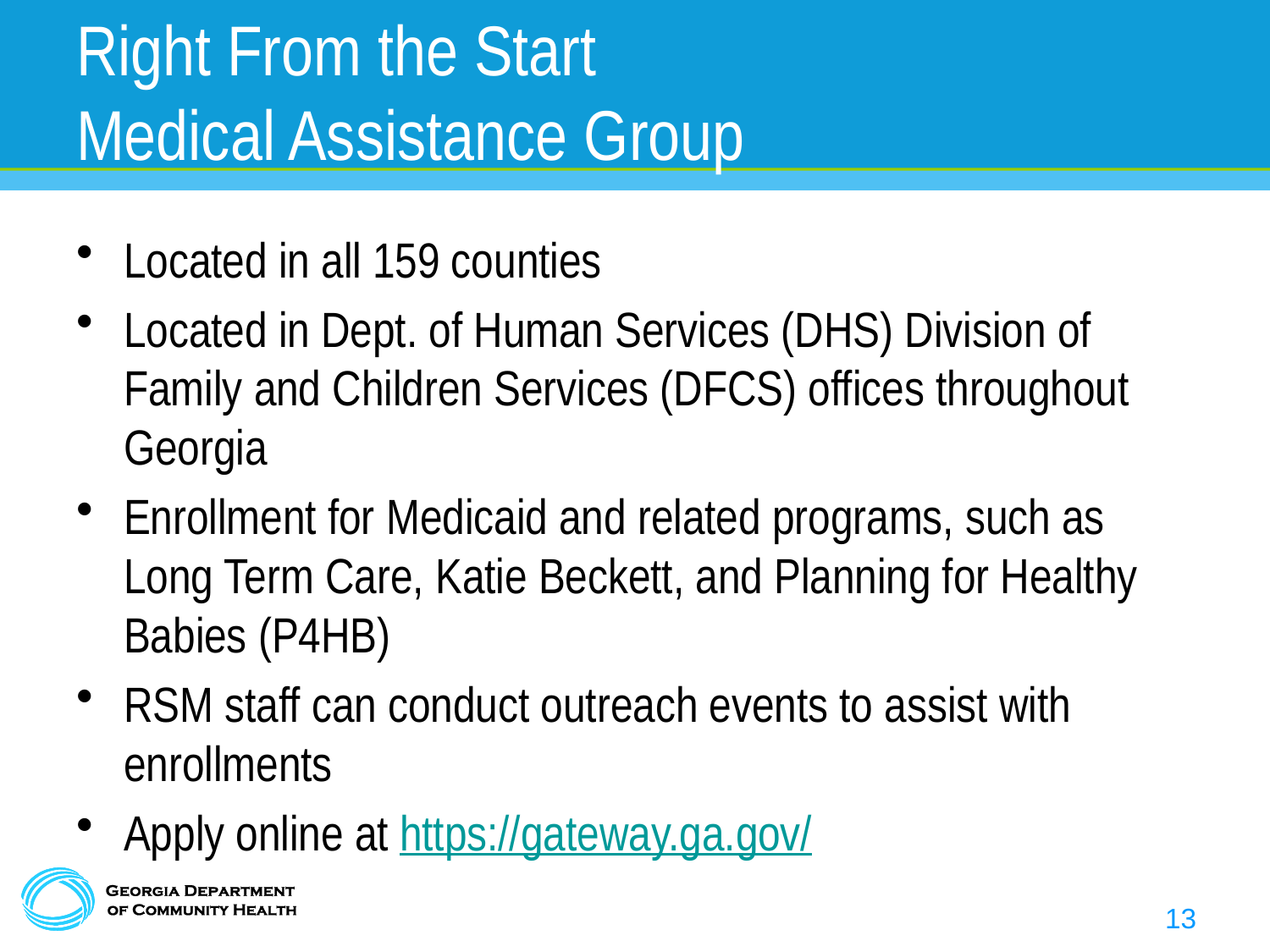

# Right From the Start Medical Assistance Group
Located in all 159 counties
Located in Dept. of Human Services (DHS) Division of Family and Children Services (DFCS) offices throughout Georgia
Enrollment for Medicaid and related programs, such as Long Term Care, Katie Beckett, and Planning for Healthy Babies (P4HB)
RSM staff can conduct outreach events to assist with enrollments
Apply online at https://gateway.ga.gov/